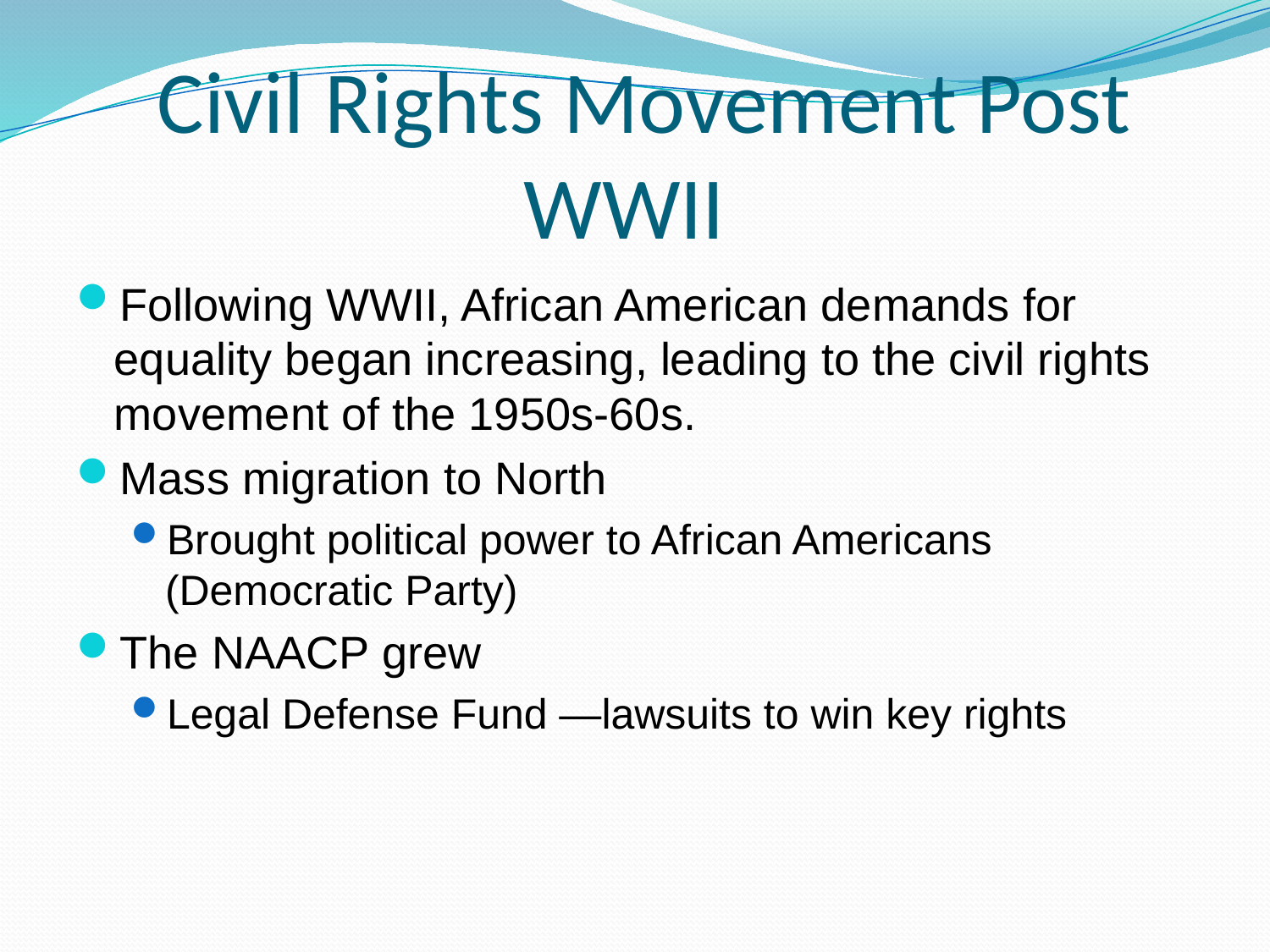

# Civil Rights Movement Post WWII
Following WWII, African American demands for equality began increasing, leading to the civil rights movement of the 1950s-60s.
Mass migration to North
Brought political power to African Americans (Democratic Party)
The NAACP grew
Legal Defense Fund —lawsuits to win key rights